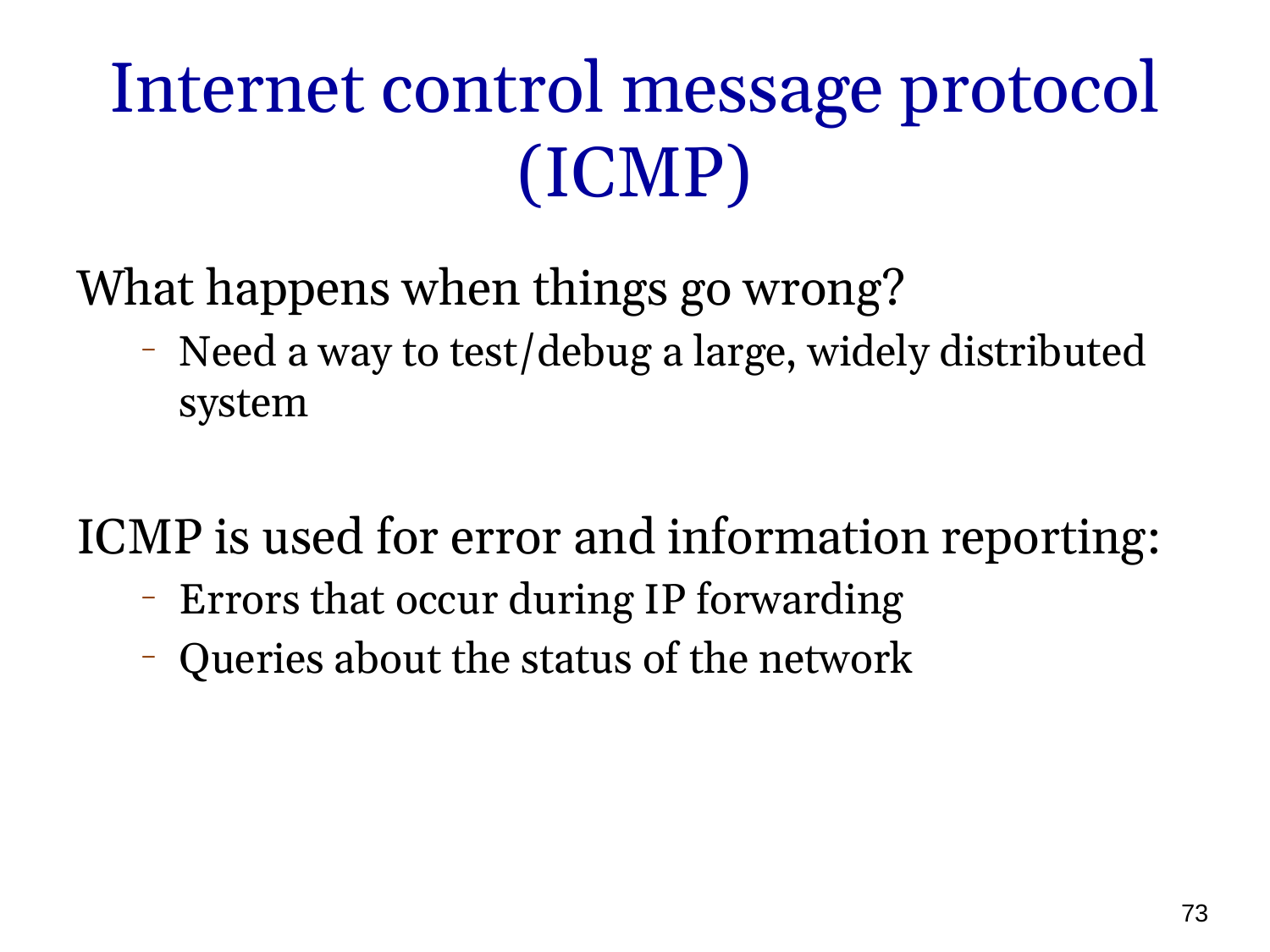

# Internet control message protocol (ICMP)
What happens when things go wrong?
Need a way to test/debug a large, widely distributed system

ICMP is used for error and information reporting:
Errors that occur during IP forwarding
Queries about the status of the network
73